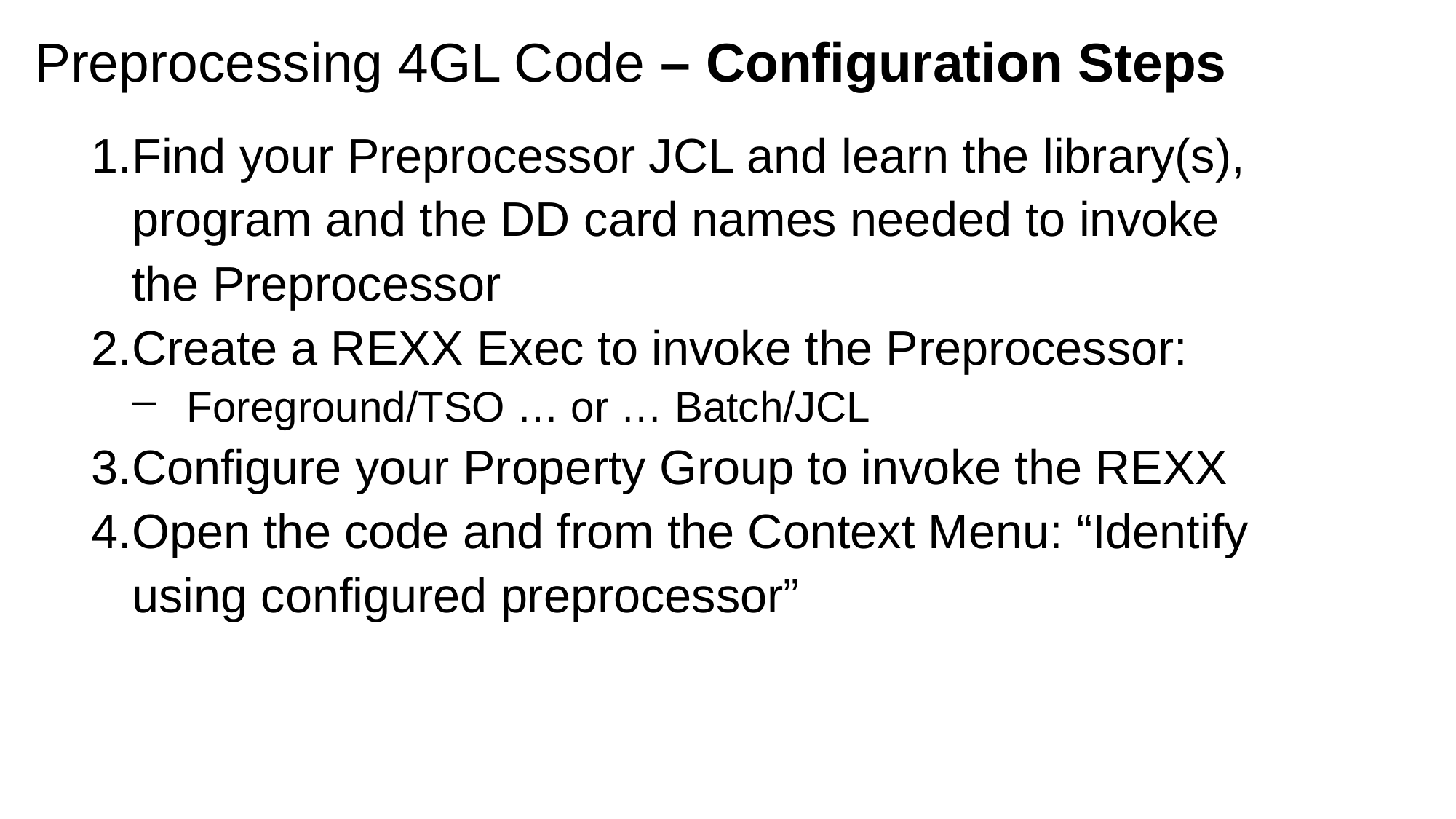

# Preprocessing 4GL Code – Configuration Steps
Find your Preprocessor JCL and learn the library(s), program and the DD card names needed to invoke the Preprocessor
Create a REXX Exec to invoke the Preprocessor:
Foreground/TSO … or … Batch/JCL
Configure your Property Group to invoke the REXX
Open the code and from the Context Menu: “Identify using configured preprocessor”